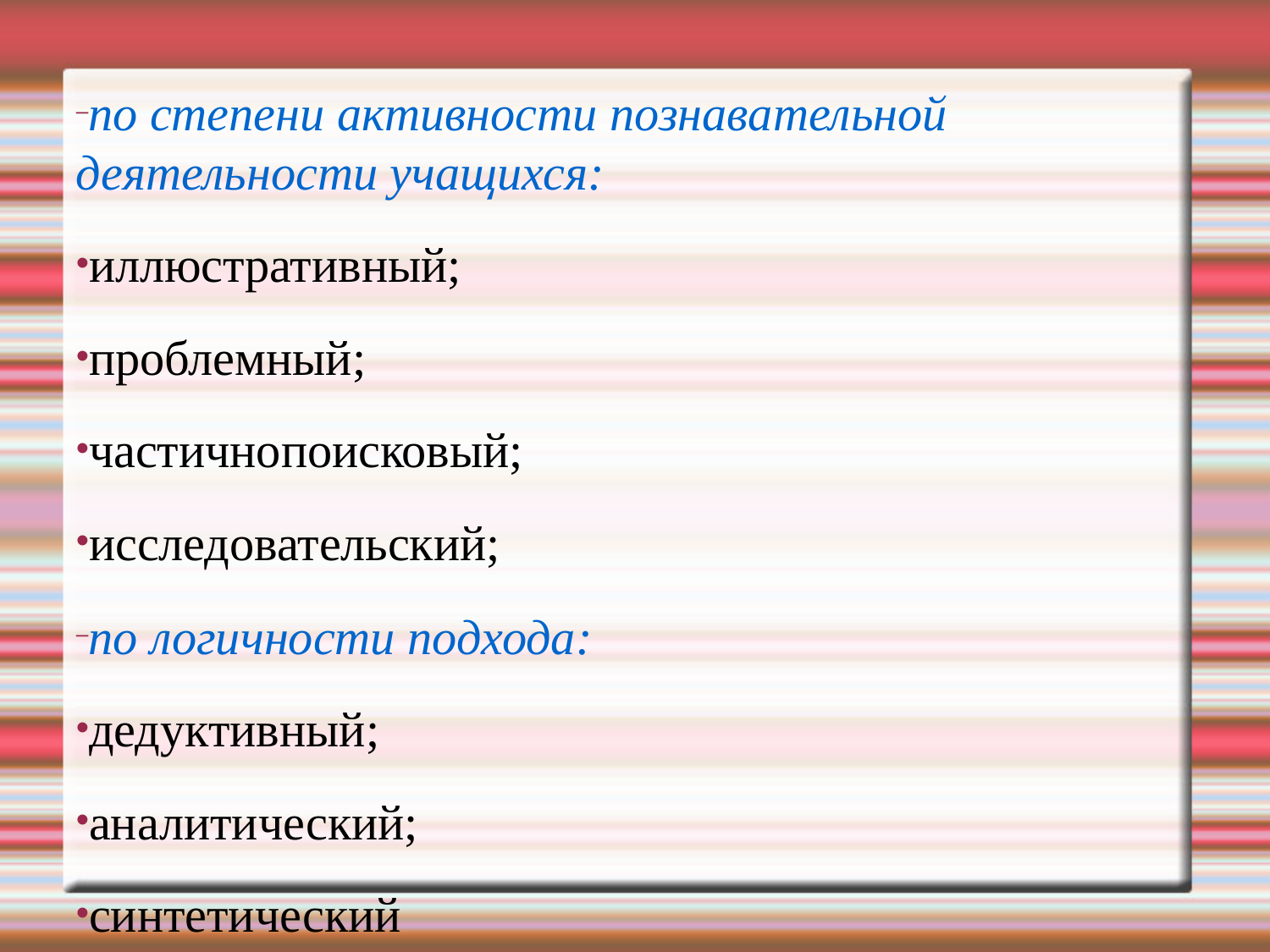

по степени активности познавательной деятельности учащихся:
иллюстративный;
проблемный;
частичнопоисковый;
исследовательский;
по логичности подхода:
дедуктивный;
аналитический;
синтетический